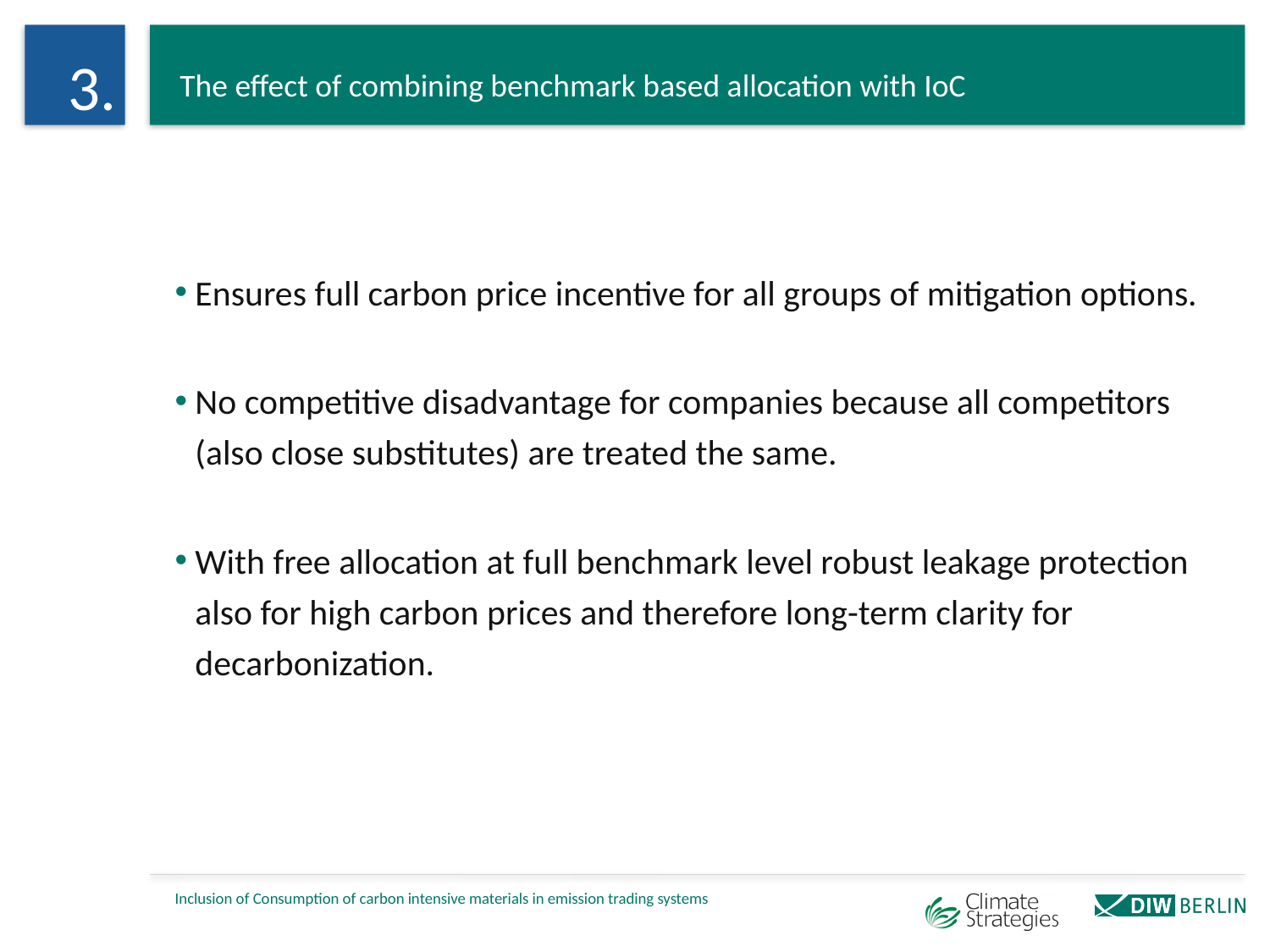

3.
The effect of combining benchmark based allocation with IoC
Ensures full carbon price incentive for all groups of mitigation options.

No competitive disadvantage for companies because all competitors (also close substitutes) are treated the same.

With free allocation at full benchmark level robust leakage protection also for high carbon prices and therefore long-term clarity for decarbonization.
Inclusion of Consumption of carbon intensive materials in emission trading systems